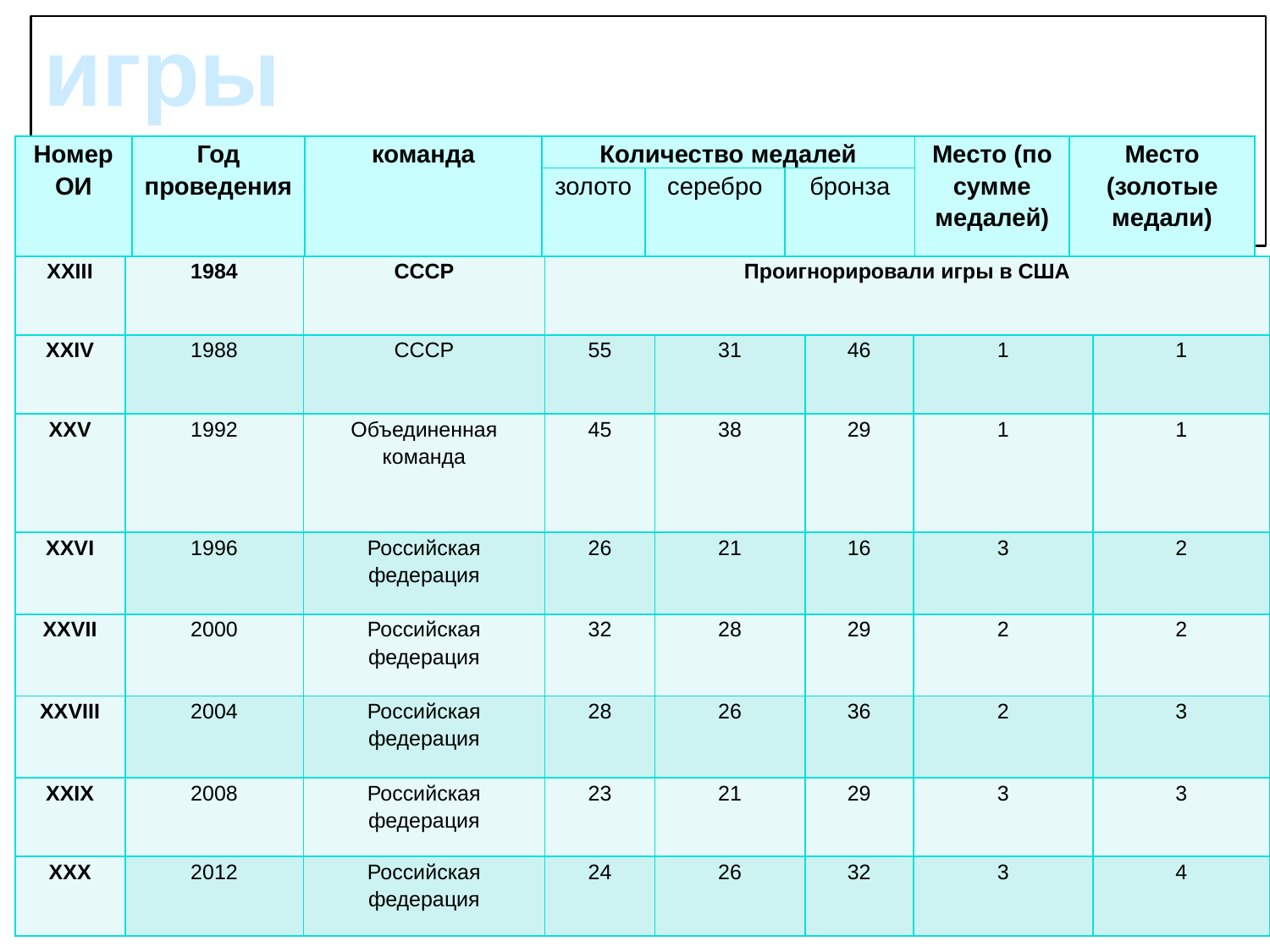

# Летние олимпийские игры
| Номер ОИ | Год проведения | команда | Количество медалей |  |  | Место (по сумме медалей) | Место (золотые медали) |
| --- | --- | --- | --- | --- | --- | --- | --- |
|  |  |  | золото | серебро | бронза |  |  |
| XXIII | 1984 | СССР | Проигнорировали игры в США |  |  |  |  |
| --- | --- | --- | --- | --- | --- | --- | --- |
| XXIV | 1988 | СССР | 55 | 31 | 46 | 1 | 1 |
| XXV | 1992 | Объединенная команда | 45 | 38 | 29 | 1 | 1 |
| XXVI | 1996 | Российская федерация | 26 | 21 | 16 | 3 | 2 |
| XXVII | 2000 | Российская федерация | 32 | 28 | 29 | 2 | 2 |
| XXVIII | 2004 | Российская федерация | 28 | 26 | 36 | 2 | 3 |
| XXIX | 2008 | Российская федерация | 23 | 21 | 29 | 3 | 3 |
| XXX | 2012 | Российская федерация | 24 | 26 | 32 | 3 | 4 |